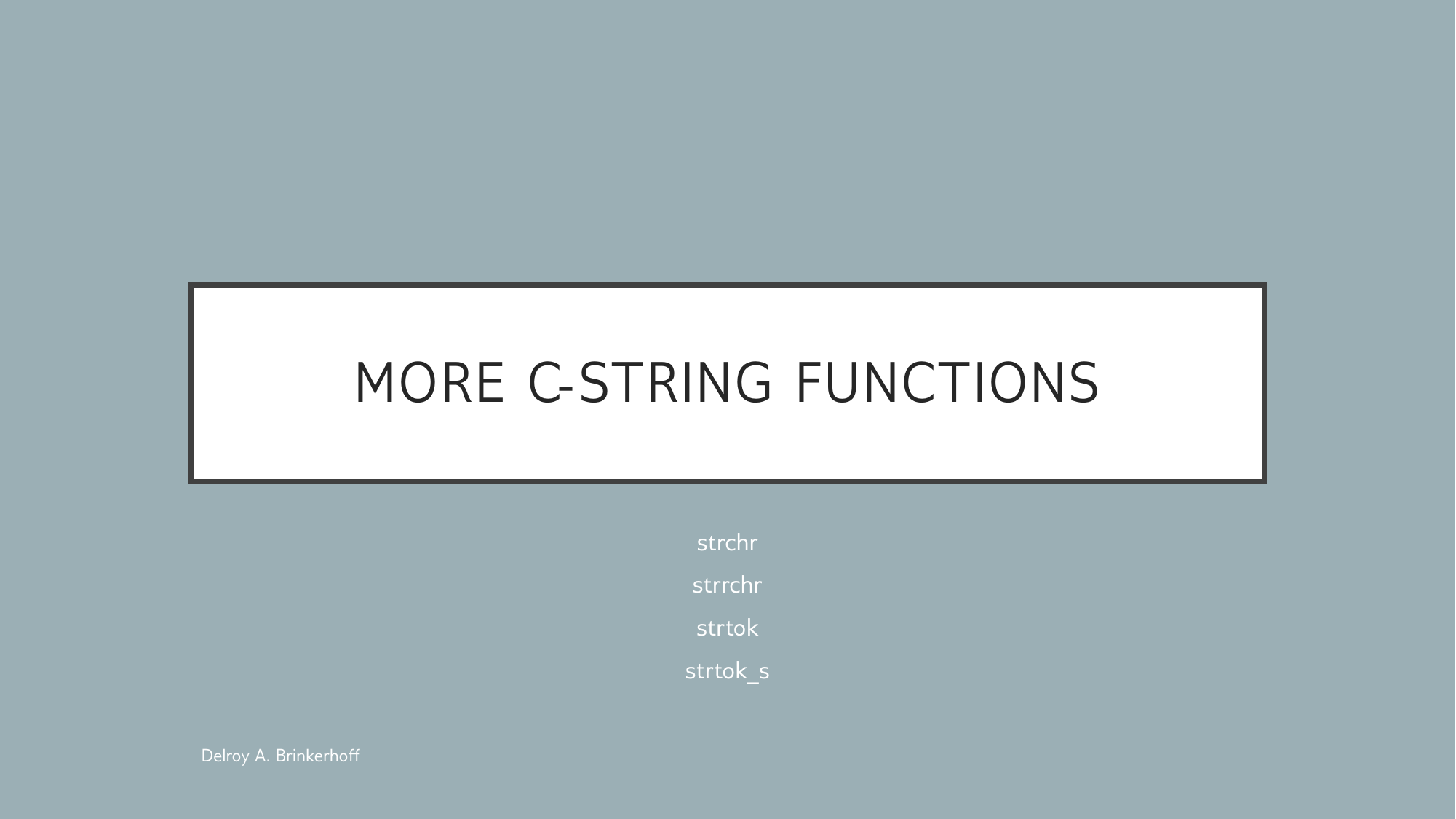

# More C-String Functions
strchr
strrchr
strtok
strtok_s
Delroy A. Brinkerhoff